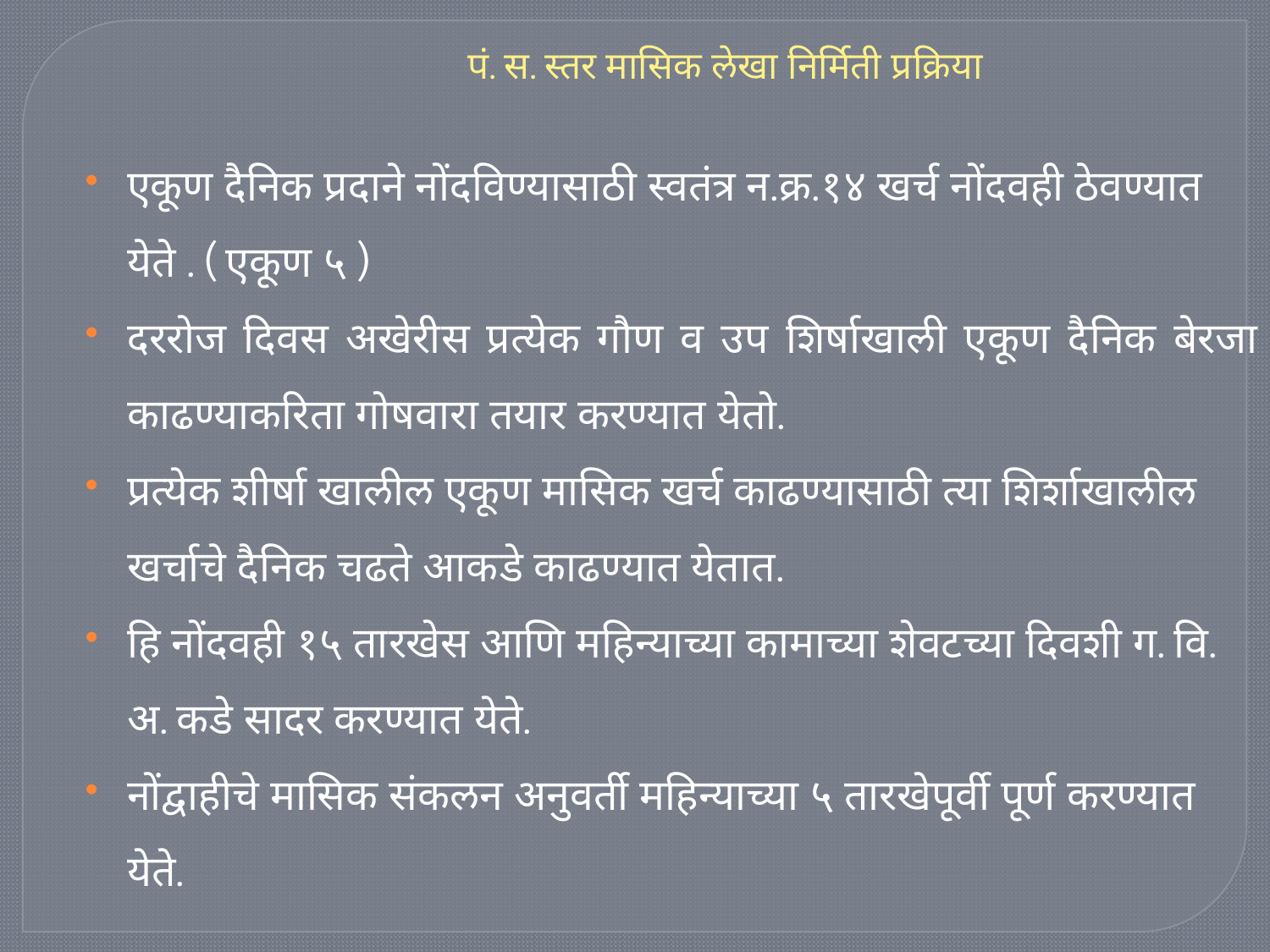

पं. स. स्तर मासिक लेखा निर्मिती प्रक्रिया
एकूण दैनिक प्रदाने नोंदविण्यासाठी स्वतंत्र न.क्र.१४ खर्च नोंदवही ठेवण्यात येते . ( एकूण ५ )
दररोज दिवस अखेरीस प्रत्येक गौण व उप शिर्षाखाली एकूण दैनिक बेरजा काढण्याकरिता गोषवारा तयार करण्यात येतो.
प्रत्येक शीर्षा खालील एकूण मासिक खर्च काढण्यासाठी त्या शिर्शाखालील खर्चाचे दैनिक चढते आकडे काढण्यात येतात.
हि नोंदवही १५ तारखेस आणि महिन्याच्या कामाच्या शेवटच्या दिवशी ग. वि. अ. कडे सादर करण्यात येते.
नोंद्वाहीचे मासिक संकलन अनुवर्ती महिन्याच्या ५ तारखेपूर्वी पूर्ण करण्यात येते.